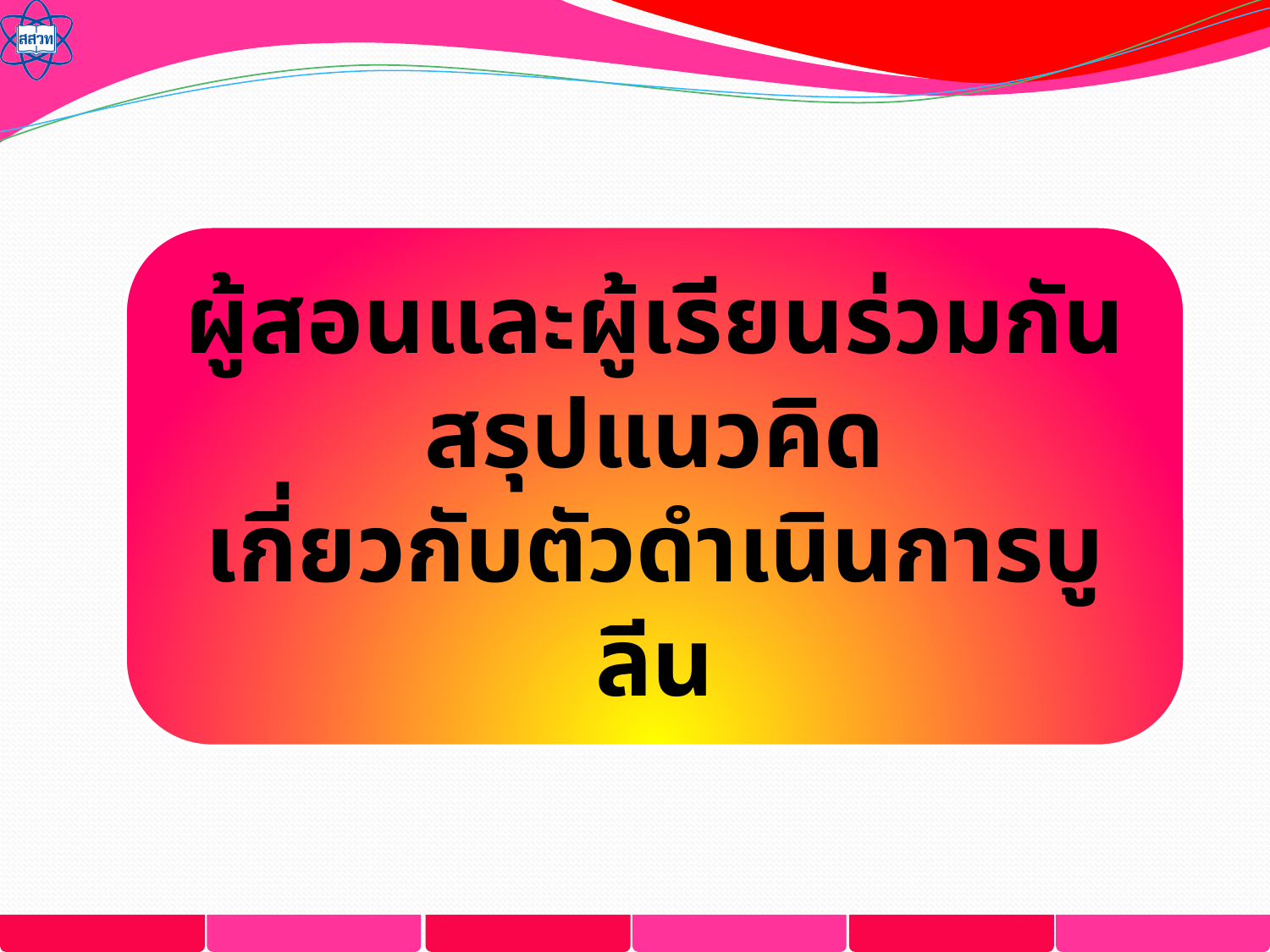

ผู้สอนและผู้เรียนร่วมกัน
สรุปแนวคิด
เกี่ยวกับตัวดำเนินการบูลีน